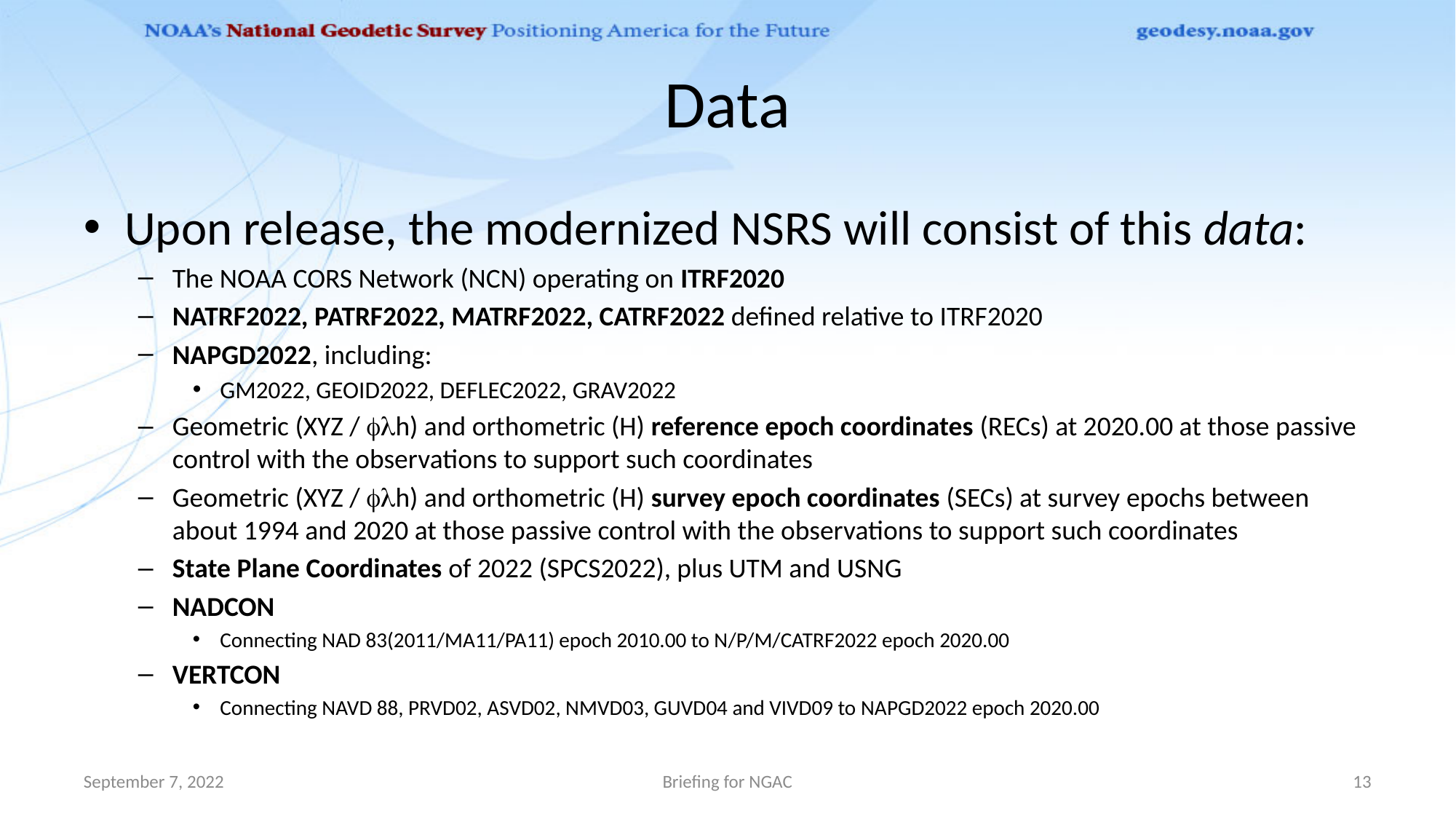

# Data
Upon release, the modernized NSRS will consist of this data:
The NOAA CORS Network (NCN) operating on ITRF2020
NATRF2022, PATRF2022, MATRF2022, CATRF2022 defined relative to ITRF2020
NAPGD2022, including:
GM2022, GEOID2022, DEFLEC2022, GRAV2022
Geometric (XYZ / φλh) and orthometric (H) reference epoch coordinates (RECs) at 2020.00 at those passive control with the observations to support such coordinates
Geometric (XYZ / φλh) and orthometric (H) survey epoch coordinates (SECs) at survey epochs between about 1994 and 2020 at those passive control with the observations to support such coordinates
State Plane Coordinates of 2022 (SPCS2022), plus UTM and USNG
NADCON
Connecting NAD 83(2011/MA11/PA11) epoch 2010.00 to N/P/M/CATRF2022 epoch 2020.00
VERTCON
Connecting NAVD 88, PRVD02, ASVD02, NMVD03, GUVD04 and VIVD09 to NAPGD2022 epoch 2020.00
September 7, 2022
Briefing for NGAC
13